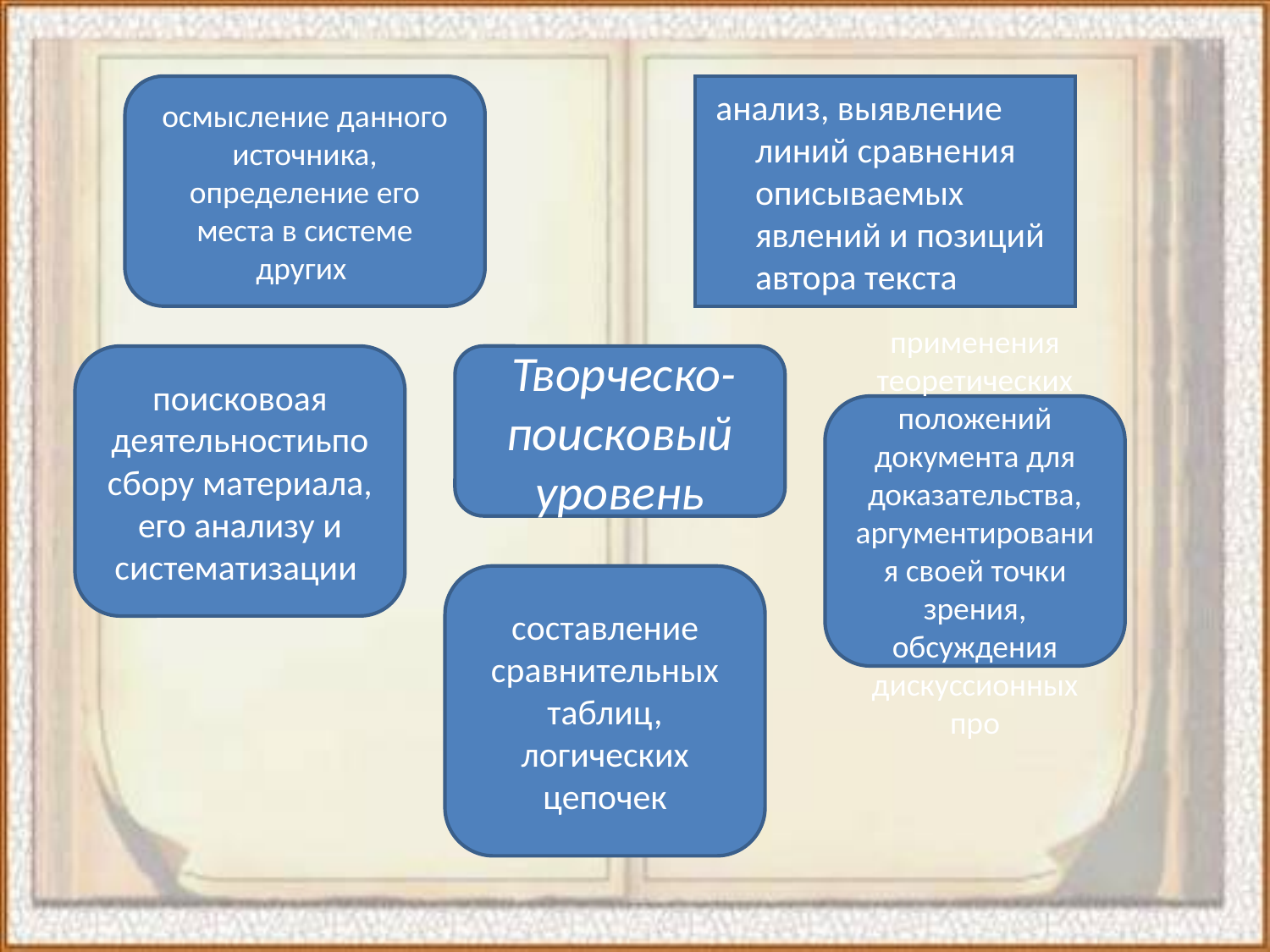

осмысление данного источника, определение его места в системе других
 анализ, выявление линий сравнения описываемых явлений и позиций автора текста

поисковоая деятельностиьпо сбору материала, его анализу и систематизации
 Творческо- поисковый уровень
применения теоретических положений документа для доказательства, аргументирования своей точки зрения, обсуждения дискуссионных про
составление сравнительных таблиц, логических цепочек